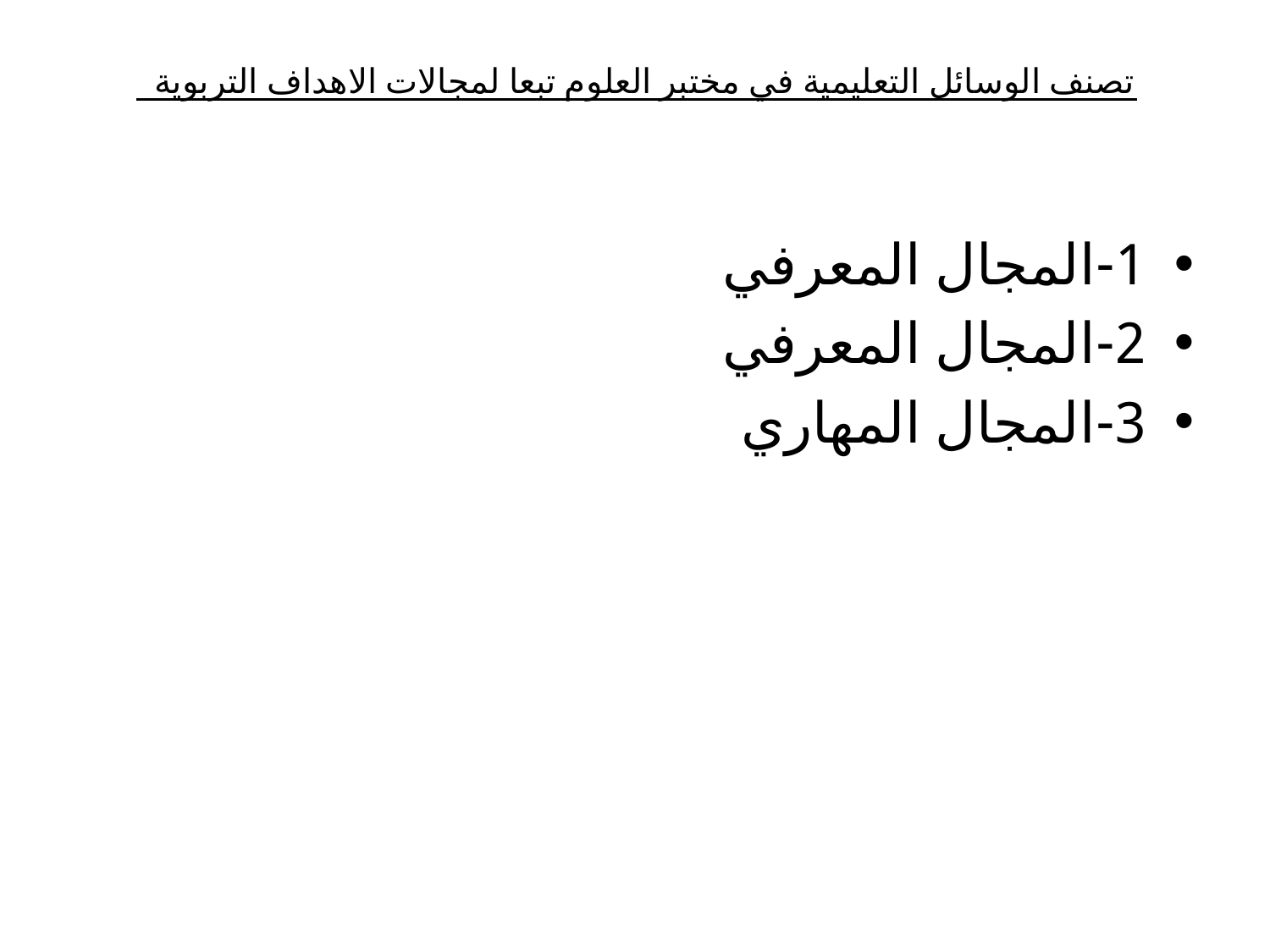

# تصنف الوسائل التعليمية في مختبر العلوم تبعا لمجالات الاهداف التربوية
1-المجال المعرفي
2-المجال المعرفي
3-المجال المهاري